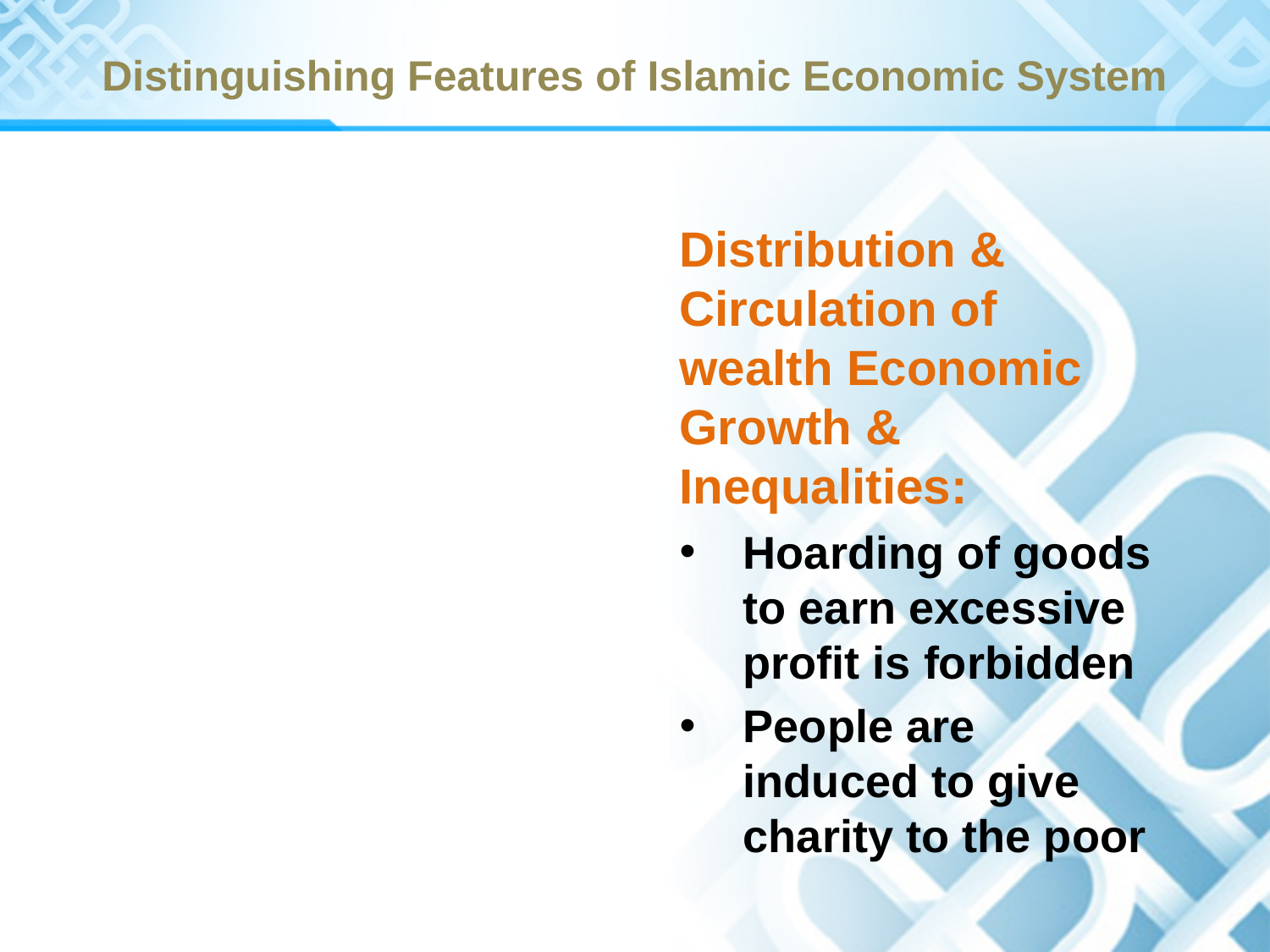

Distinguishing Features of Islamic Economic System
Distribution & Circulation of wealth Economic Growth & Inequalities:
Hoarding of goods to earn excessive profit is forbidden
People are induced to give charity to the poor